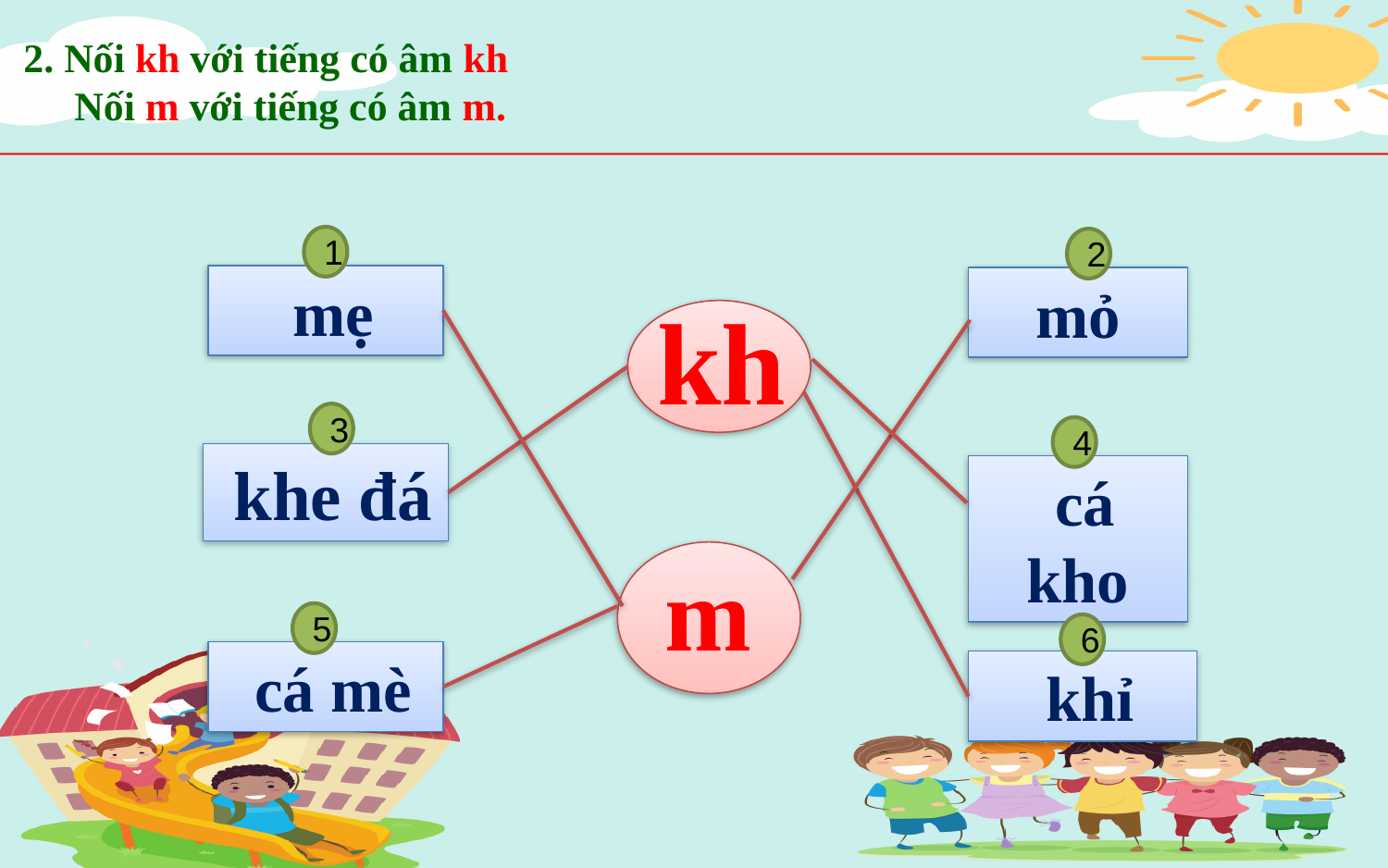

2. Nối kh với tiếng có âm kh
     Nối m với tiếng có âm m.

1
2
 mẹ
mỏ
kh

3
4
 khe đá
 cá kho
m

5
6
 cá mè
 khỉ